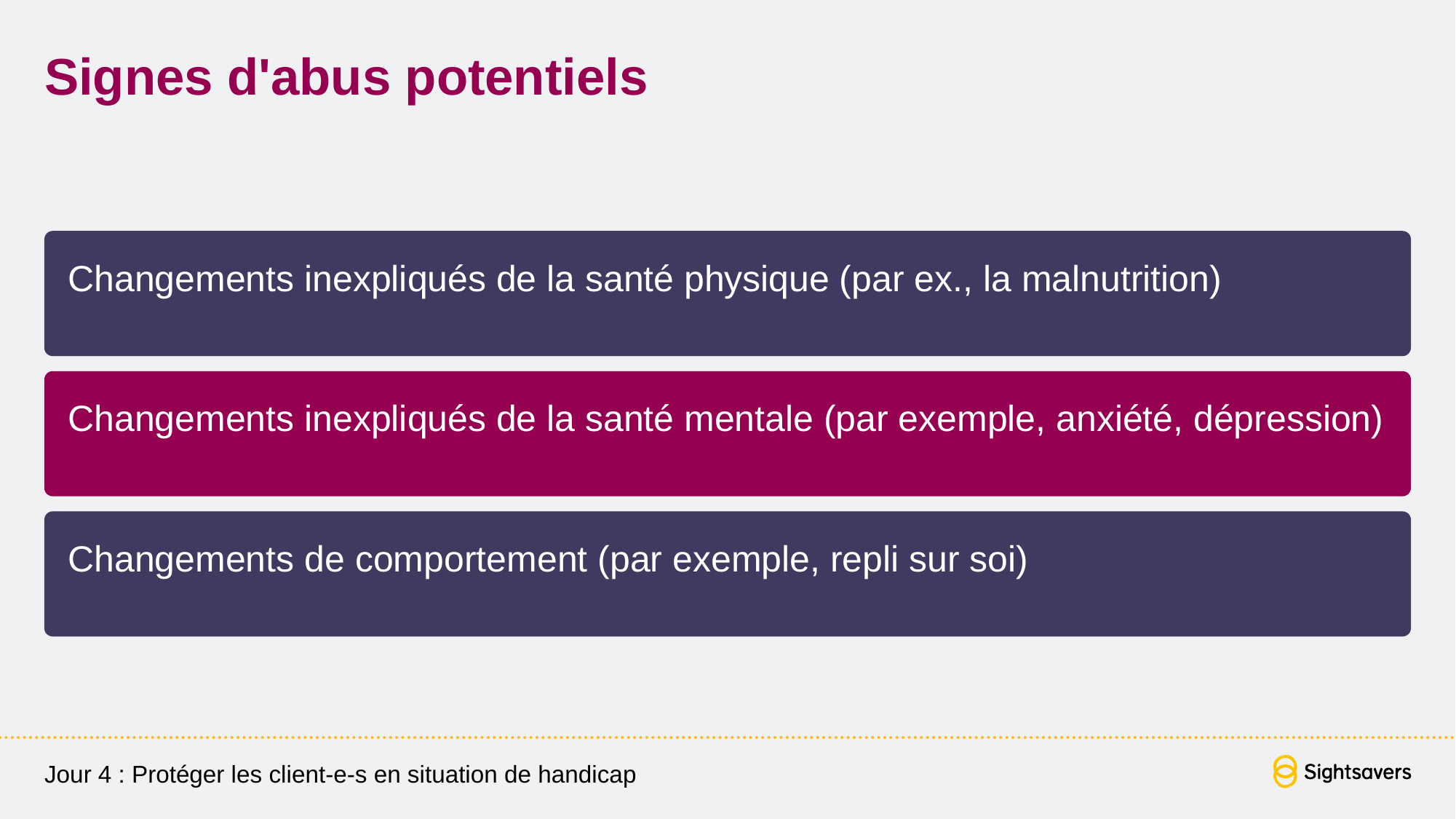

# Signes d'abus potentiels
Changements inexpliqués de la santé physique (par ex., la malnutrition)
Changements inexpliqués de la santé mentale (par exemple, anxiété, dépression)
Changements de comportement (par exemple, repli sur soi)
Jour 4 : Protéger les client-e-s en situation de handicap